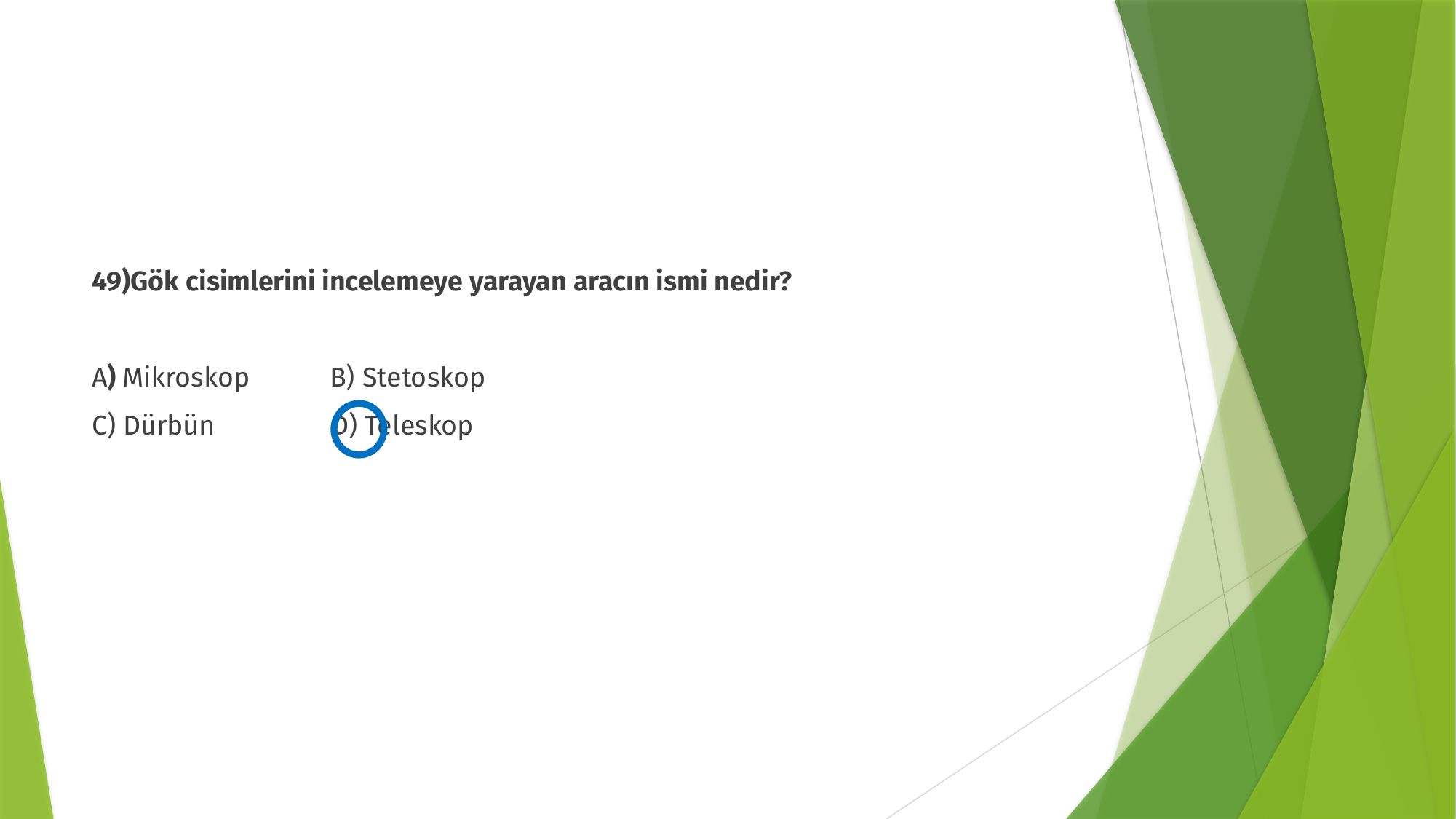

#
49)Gök cisimlerini incelemeye yarayan aracın ismi nedir?

A) Mikroskop           B) Stetoskop
C) Dürbün                D) Teleskop